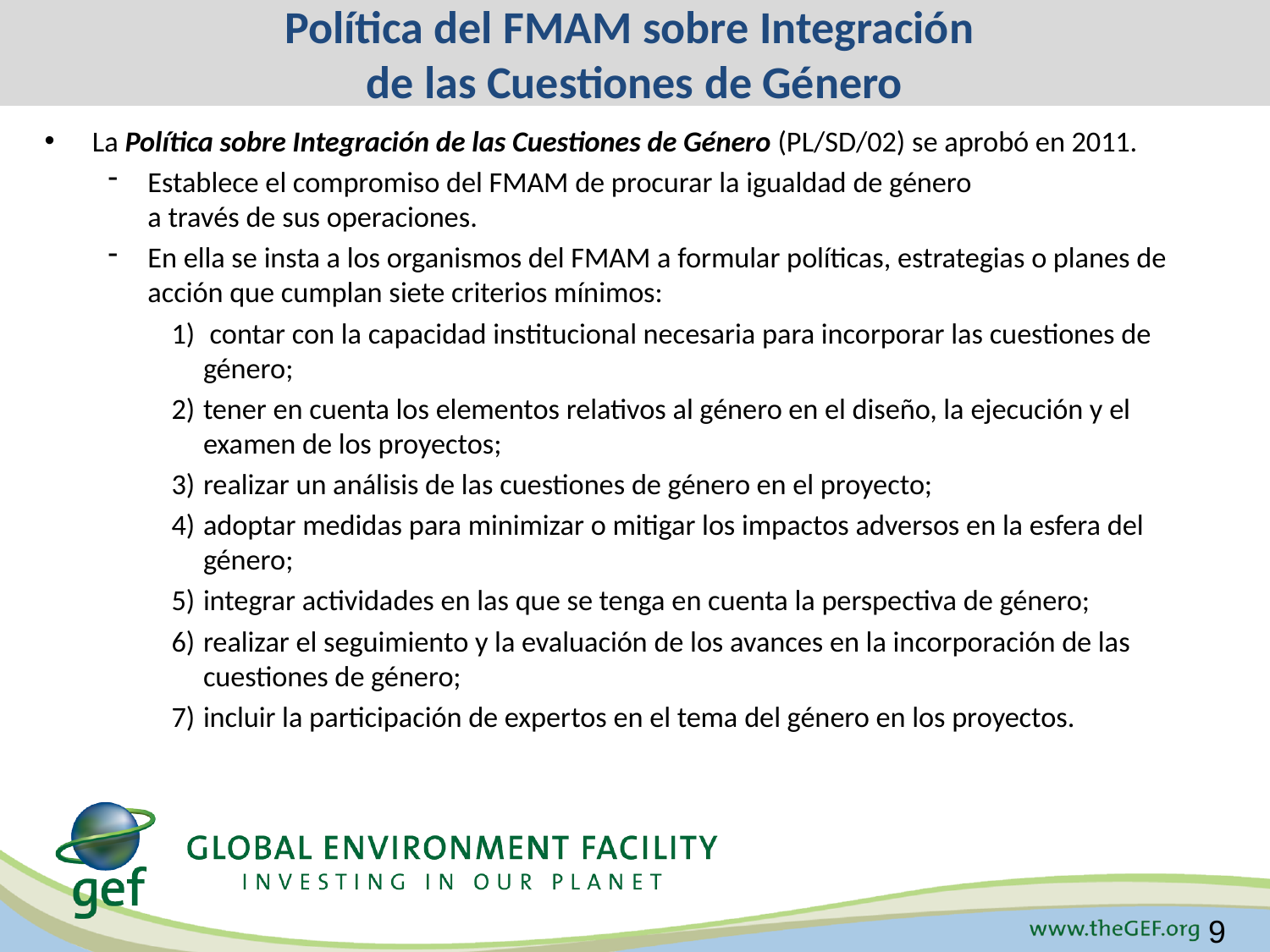

Política del FMAM sobre Integración
de las Cuestiones de Género
La Política sobre Integración de las Cuestiones de Género (PL/SD/02) se aprobó en 2011.
Establece el compromiso del FMAM de procurar la igualdad de género
a través de sus operaciones.
En ella se insta a los organismos del FMAM a formular políticas, estrategias o planes de acción que cumplan siete criterios mínimos:
 contar con la capacidad institucional necesaria para incorporar las cuestiones de género;
tener en cuenta los elementos relativos al género en el diseño, la ejecución y el examen de los proyectos;
realizar un análisis de las cuestiones de género en el proyecto;
adoptar medidas para minimizar o mitigar los impactos adversos en la esfera del género;
integrar actividades en las que se tenga en cuenta la perspectiva de género;
realizar el seguimiento y la evaluación de los avances en la incorporación de las cuestiones de género;
incluir la participación de expertos en el tema del género en los proyectos.